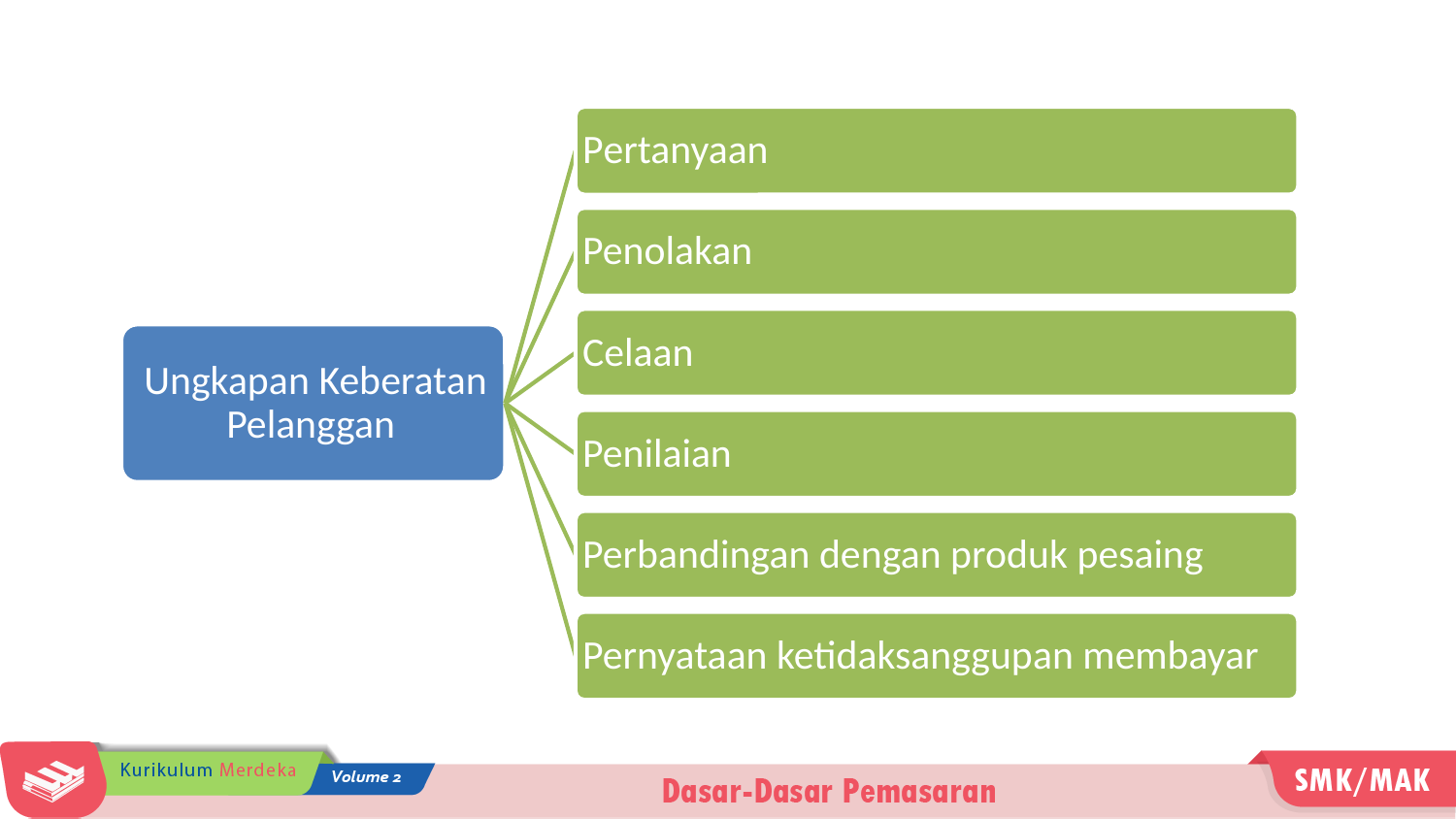

Ungkapan Keberatan Pelanggan

Pertanyaan

Penolakan

Celaan

Penilaian

Perbandingan dengan produk pesaing

Pernyataan ketidaksanggupan membayar